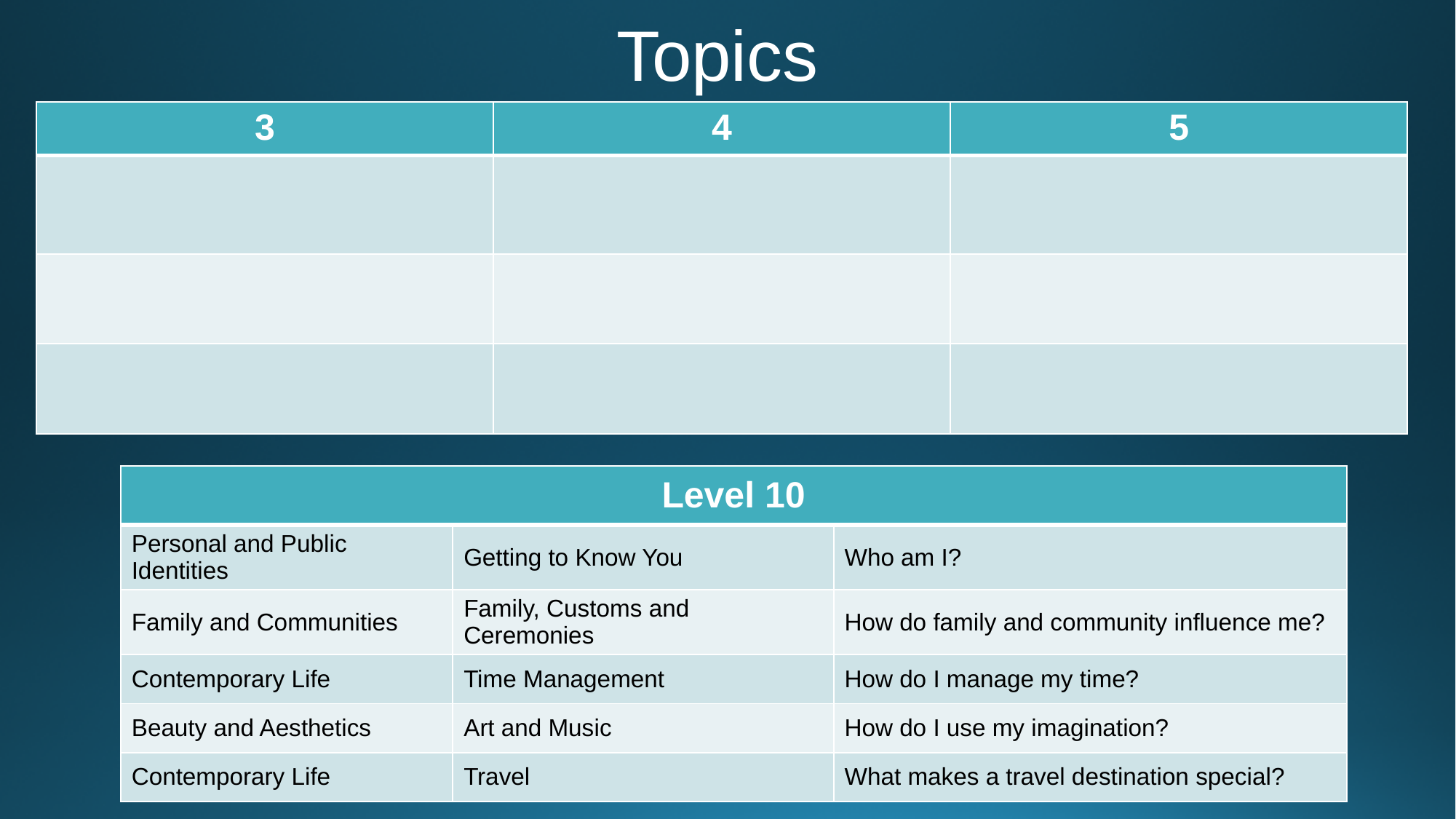

# Topics
| 3 | 4 | 5 |
| --- | --- | --- |
|  |  |  |
|  |  |  |
|  |  |  |
| Level 10 |  |  |
| --- | --- | --- |
| Personal and Public Identities | Getting to Know You | Who am I? |
| Family and Communities | Family, Customs and Ceremonies | How do family and community influence me? |
| Contemporary Life | Time Management | How do I manage my time? |
| Beauty and Aesthetics | Art and Music | How do I use my imagination? |
| Contemporary Life | Travel | What makes a travel destination special? |
61